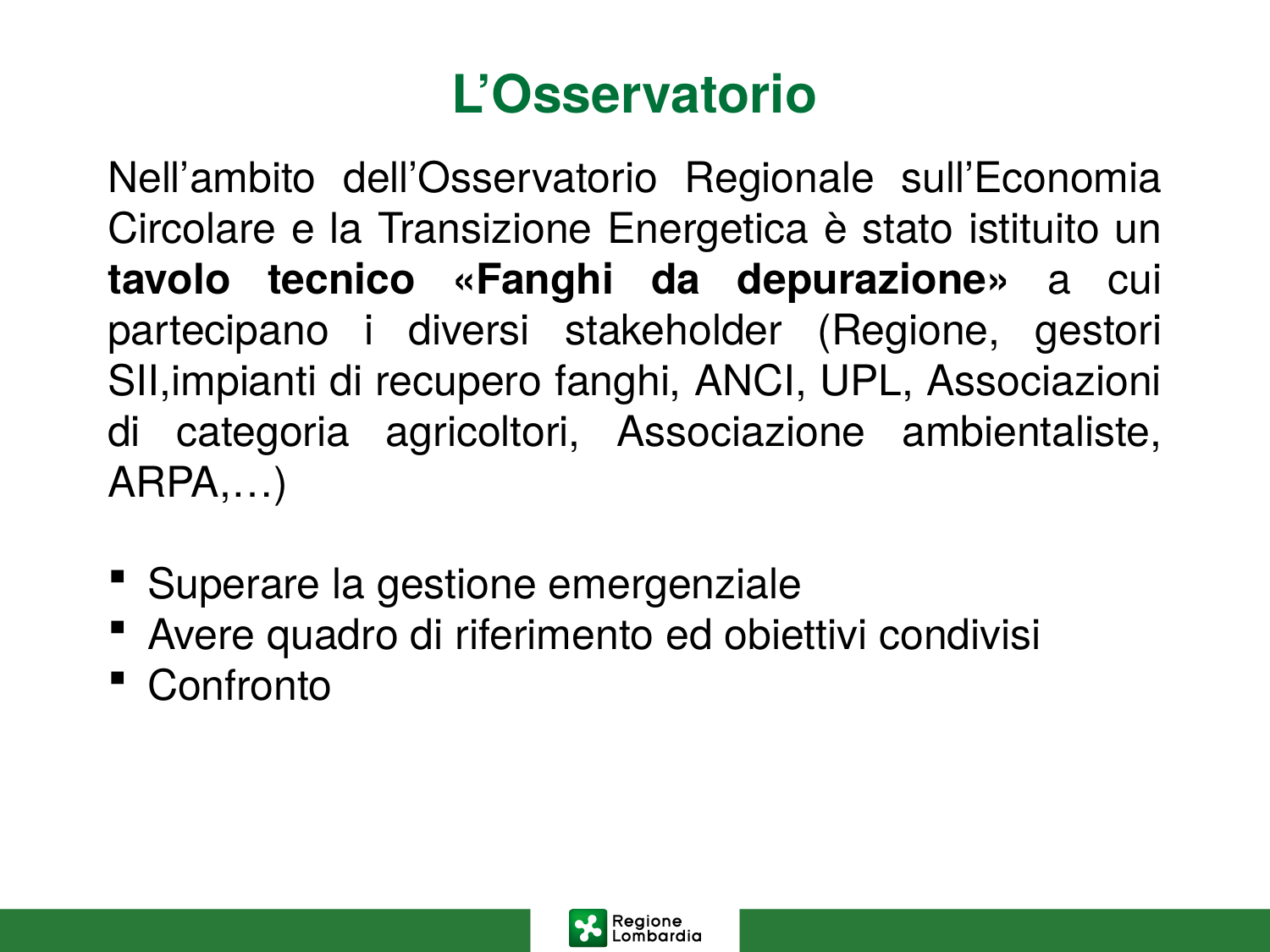

# L’Osservatorio
Nell’ambito dell’Osservatorio Regionale sull’Economia Circolare e la Transizione Energetica è stato istituito un tavolo tecnico «Fanghi da depurazione» a cui partecipano i diversi stakeholder (Regione, gestori SII,impianti di recupero fanghi, ANCI, UPL, Associazioni di categoria agricoltori, Associazione ambientaliste, ARPA,…)

Superare la gestione emergenziale
Avere quadro di riferimento ed obiettivi condivisi
Confronto